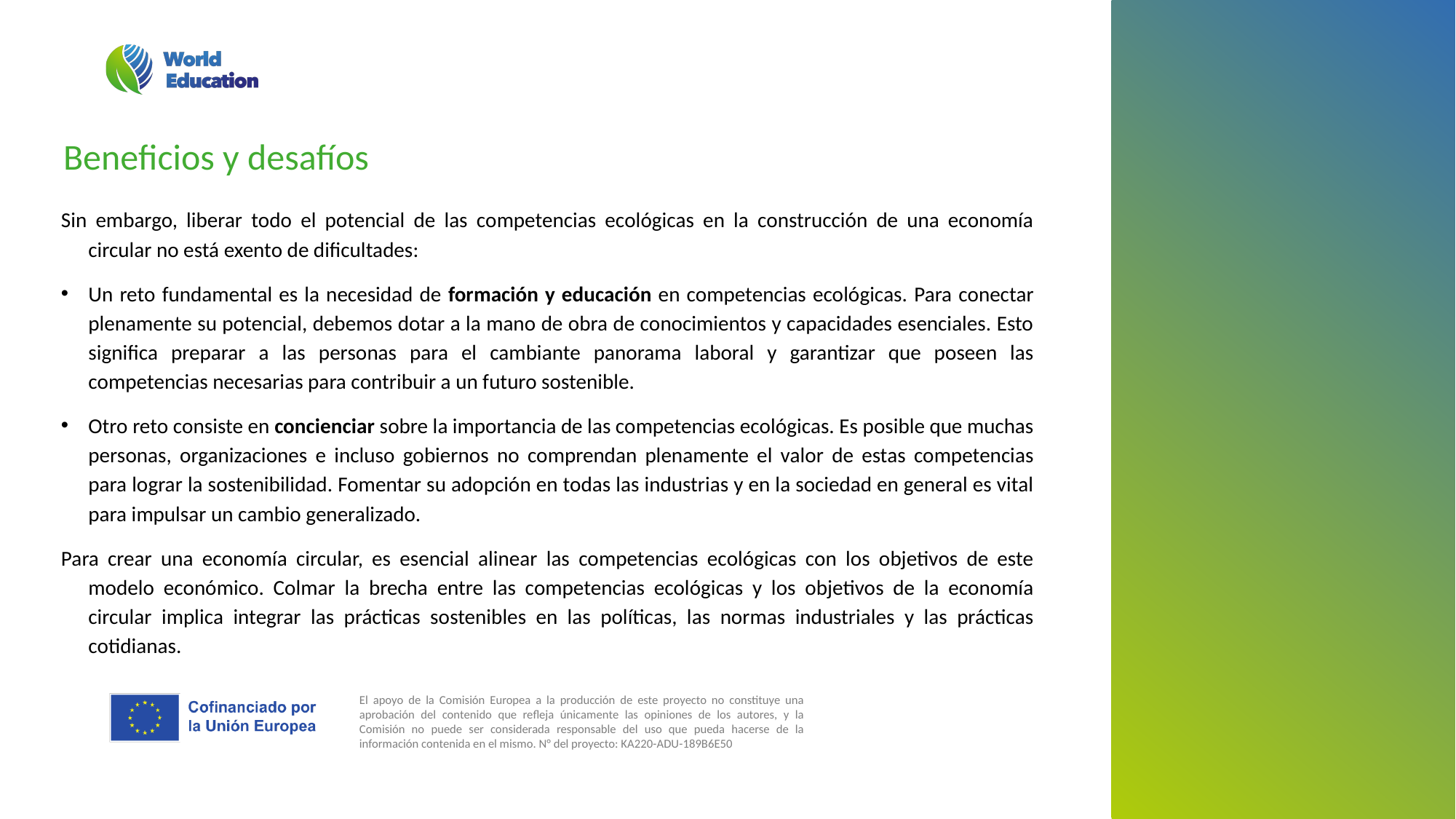

Beneficios y desafíos
Sin embargo, liberar todo el potencial de las competencias ecológicas en la construcción de una economía circular no está exento de dificultades:
Un reto fundamental es la necesidad de formación y educación en competencias ecológicas. Para conectar plenamente su potencial, debemos dotar a la mano de obra de conocimientos y capacidades esenciales. Esto significa preparar a las personas para el cambiante panorama laboral y garantizar que poseen las competencias necesarias para contribuir a un futuro sostenible.
Otro reto consiste en concienciar sobre la importancia de las competencias ecológicas. Es posible que muchas personas, organizaciones e incluso gobiernos no comprendan plenamente el valor de estas competencias para lograr la sostenibilidad. Fomentar su adopción en todas las industrias y en la sociedad en general es vital para impulsar un cambio generalizado.
Para crear una economía circular, es esencial alinear las competencias ecológicas con los objetivos de este modelo económico. Colmar la brecha entre las competencias ecológicas y los objetivos de la economía circular implica integrar las prácticas sostenibles en las políticas, las normas industriales y las prácticas cotidianas.